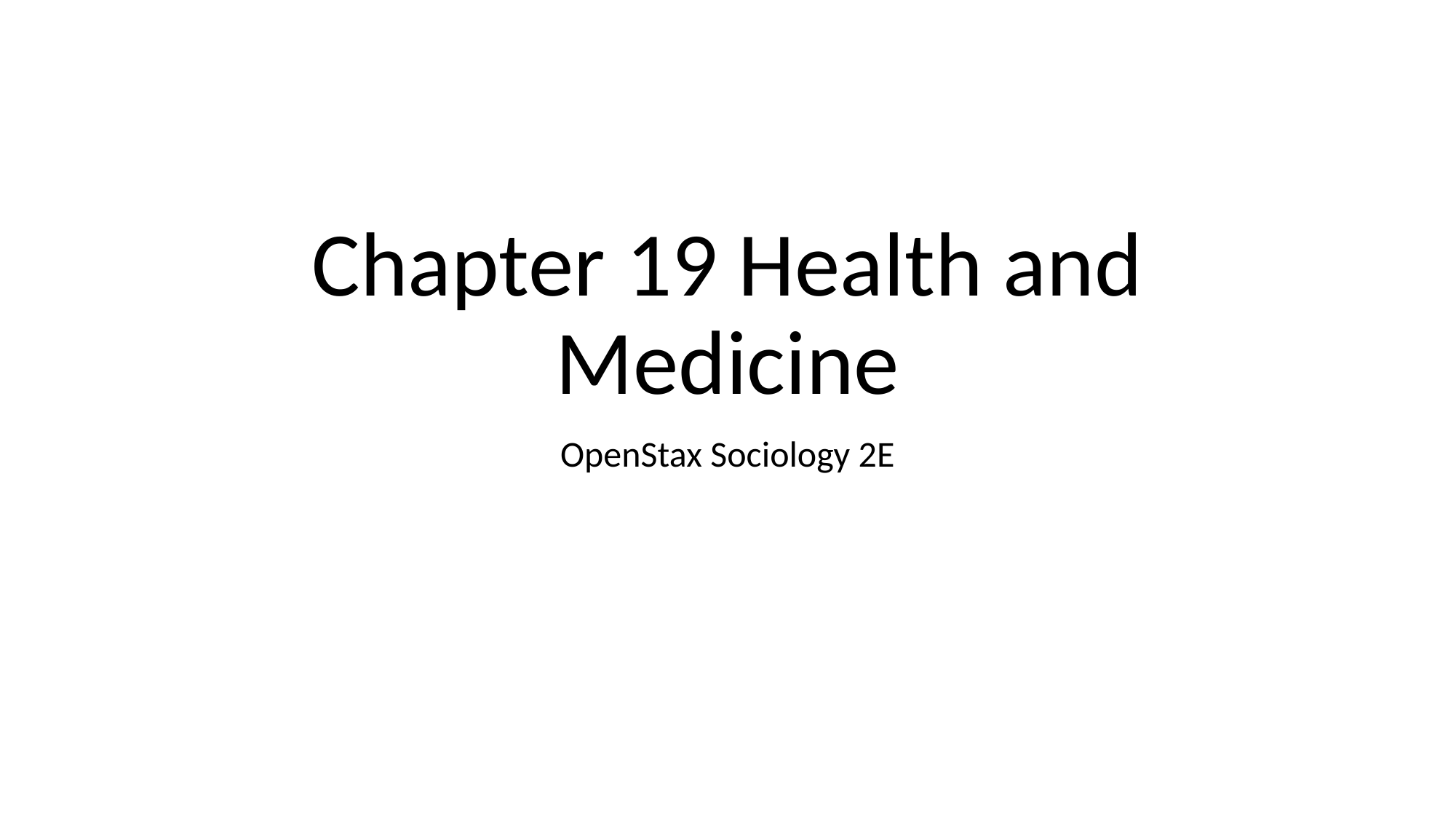

# Chapter 19 Health and Medicine
OpenStax Sociology 2E